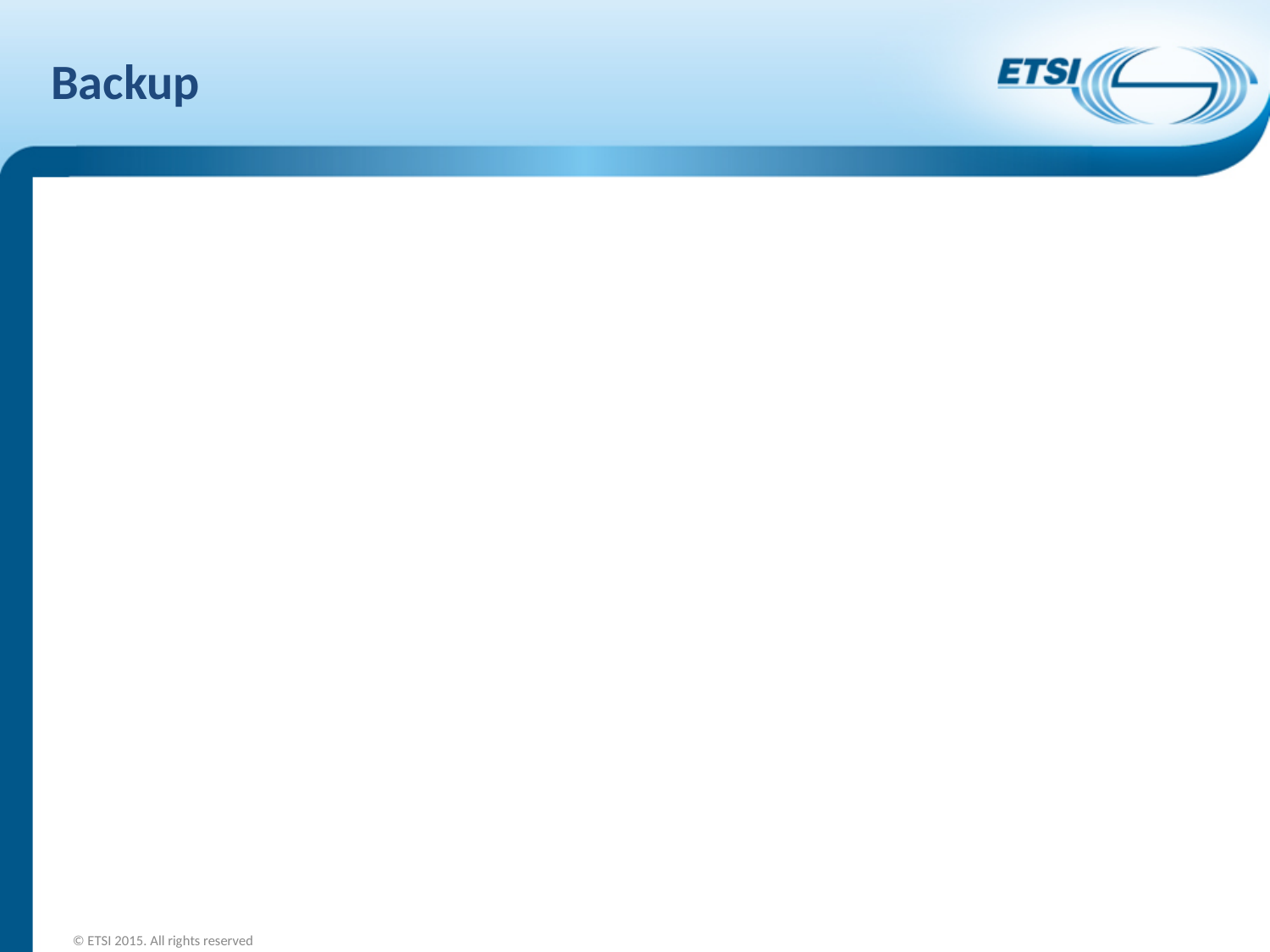

# Backup

© ETSI 2015. All rights reserved